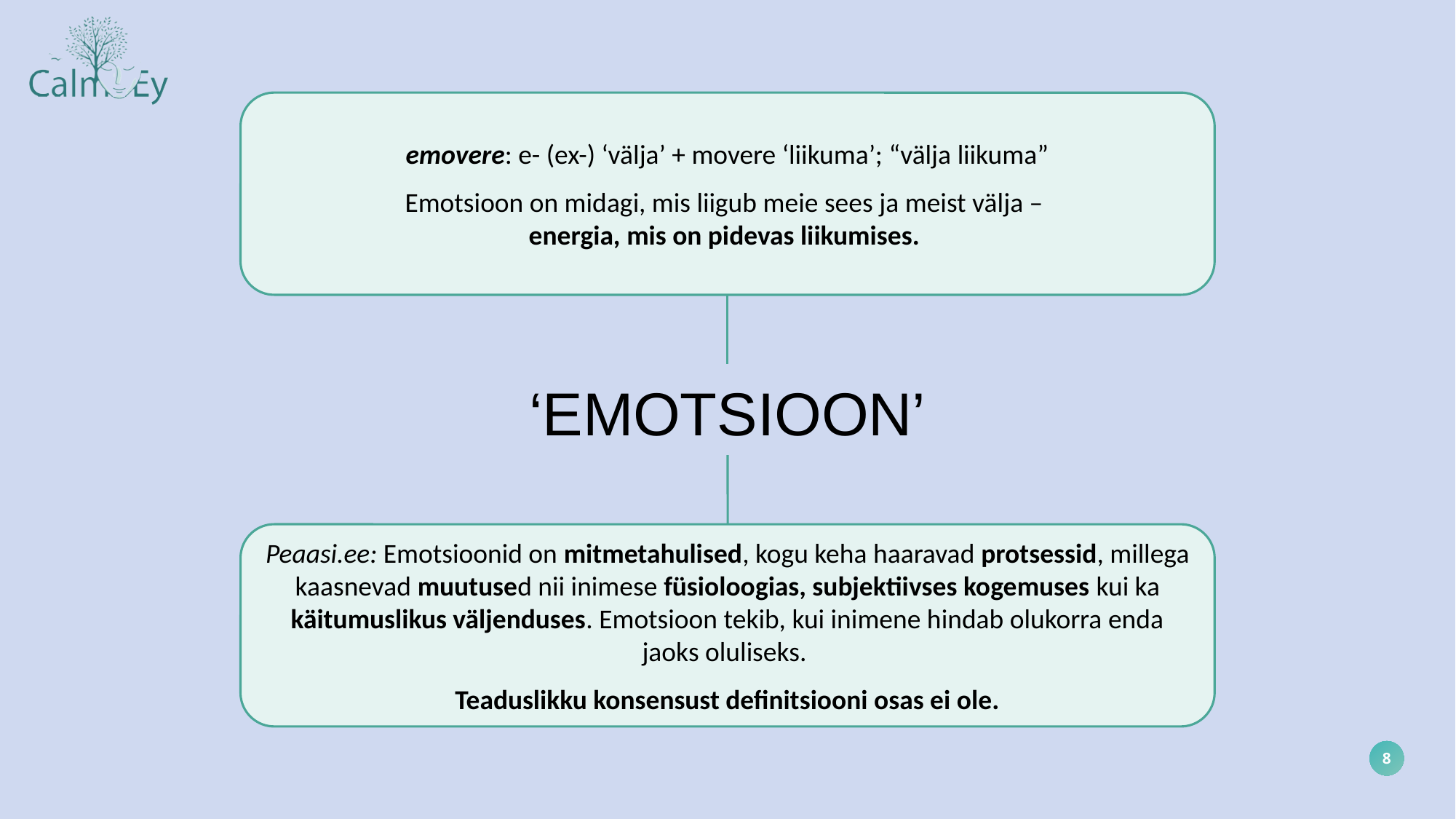

emovere: e- (ex-) ‘välja’ + movere ‘liikuma’; “välja liikuma”
Emotsioon on midagi, mis liigub meie sees ja meist välja –
energia, mis on pidevas liikumises.
‘EMOTSIOON’
Peaasi.ee: Emotsioonid on mitmetahulised, kogu keha haaravad protsessid, millega kaasnevad muutused nii inimese füsioloogias, subjektiivses kogemuses kui ka käitumuslikus väljenduses. Emotsioon tekib, kui inimene hindab olukorra enda jaoks oluliseks.
Teaduslikku konsensust definitsiooni osas ei ole.